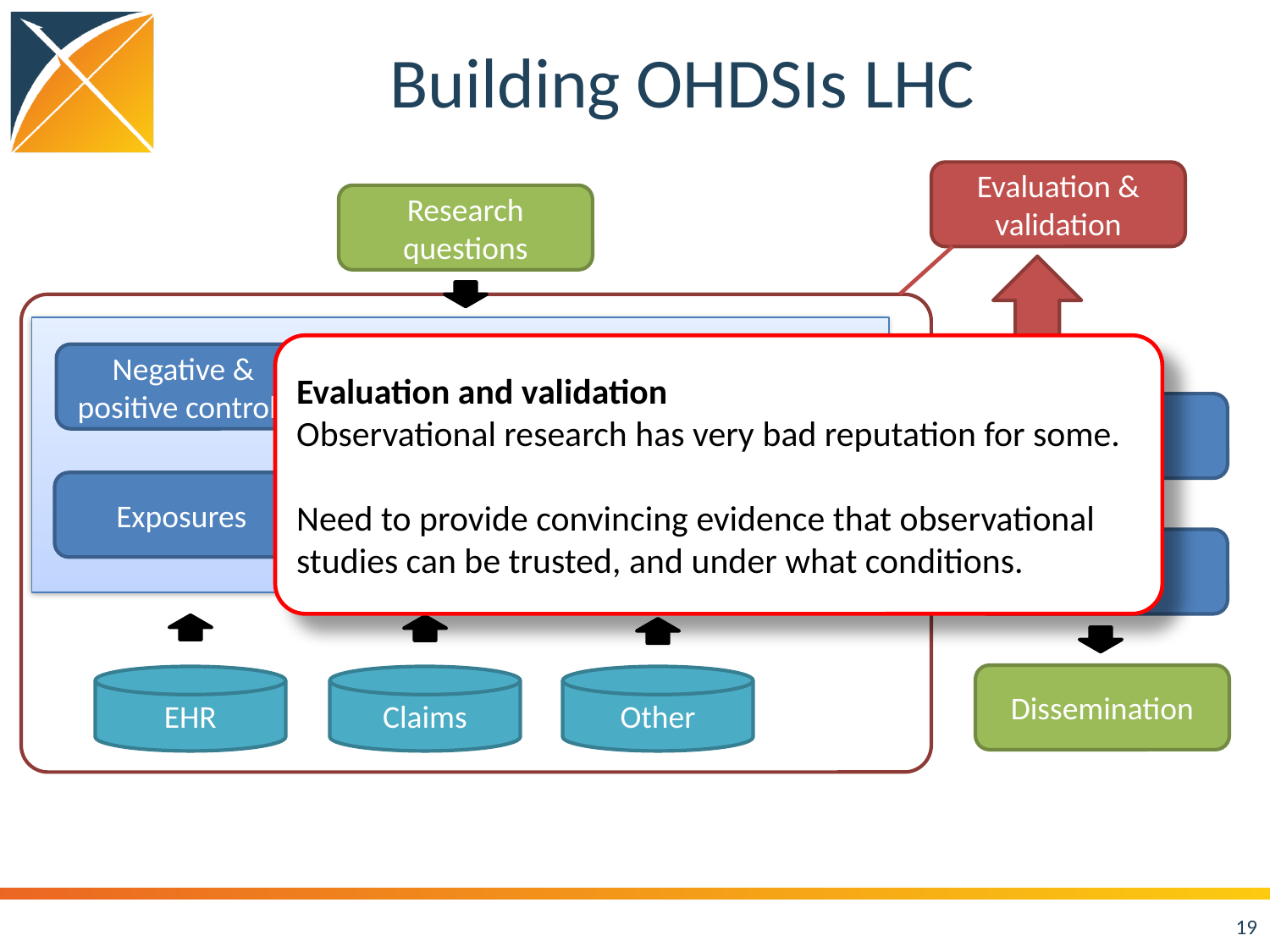

# Building OHDSIs LHC
Evaluation &
validation
Research questions

Evaluation and validation
Observational research has very bad reputation for some.

Need to provide convincing evidence that observational studies can be trusted, and under what conditions.
Negative & positive controls
Estimation methods
Empirical calibration
Results

Exposures
Covariates
Phenotypes
(outcomes)

Synthesis

Dissemination
EHR
Claims
Other
19